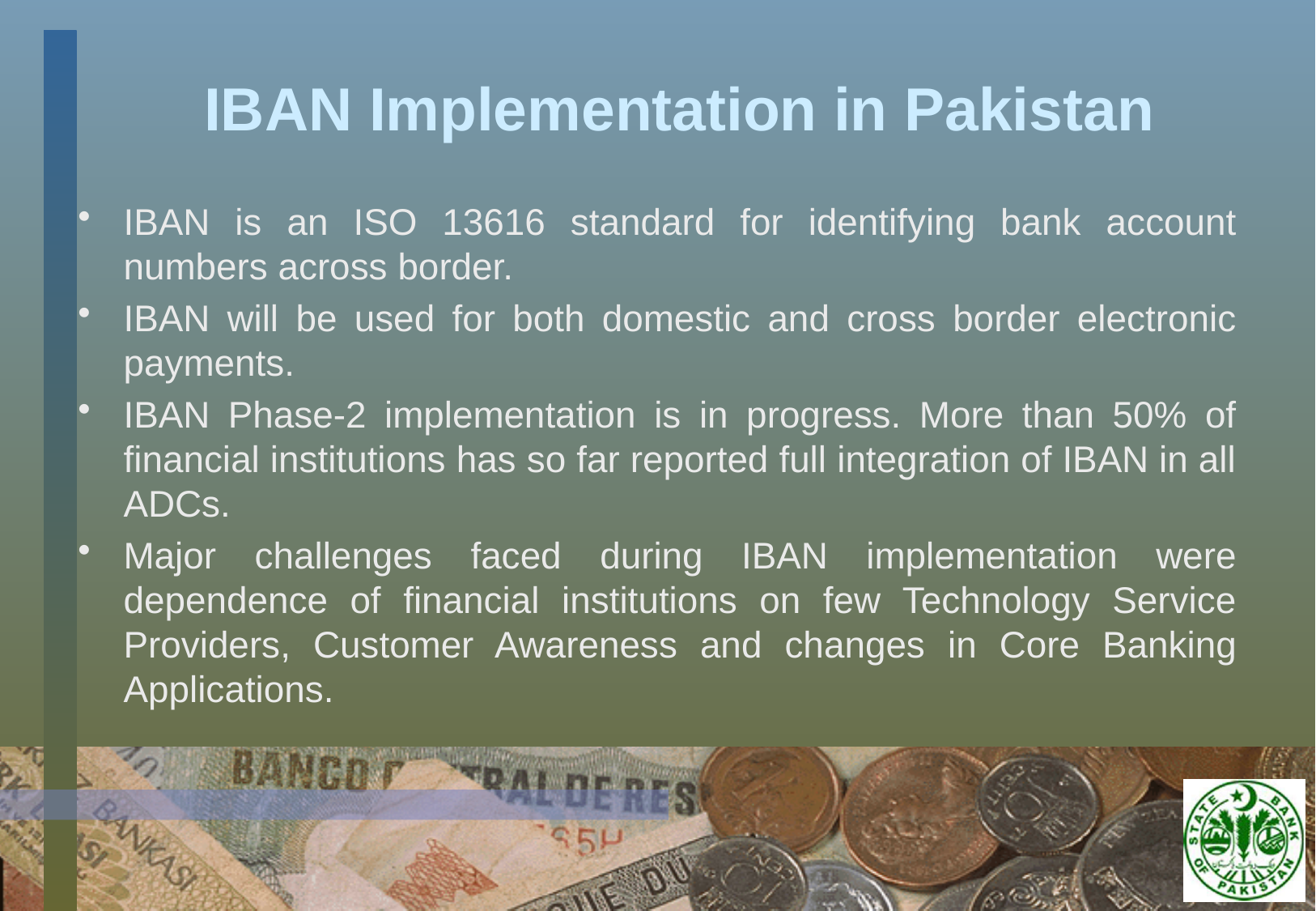

# IBAN Implementation in Pakistan
IBAN is an ISO 13616 standard for identifying bank account numbers across border.
IBAN will be used for both domestic and cross border electronic payments.
IBAN Phase-2 implementation is in progress. More than 50% of financial institutions has so far reported full integration of IBAN in all ADCs.
Major challenges faced during IBAN implementation were dependence of financial institutions on few Technology Service Providers, Customer Awareness and changes in Core Banking Applications.